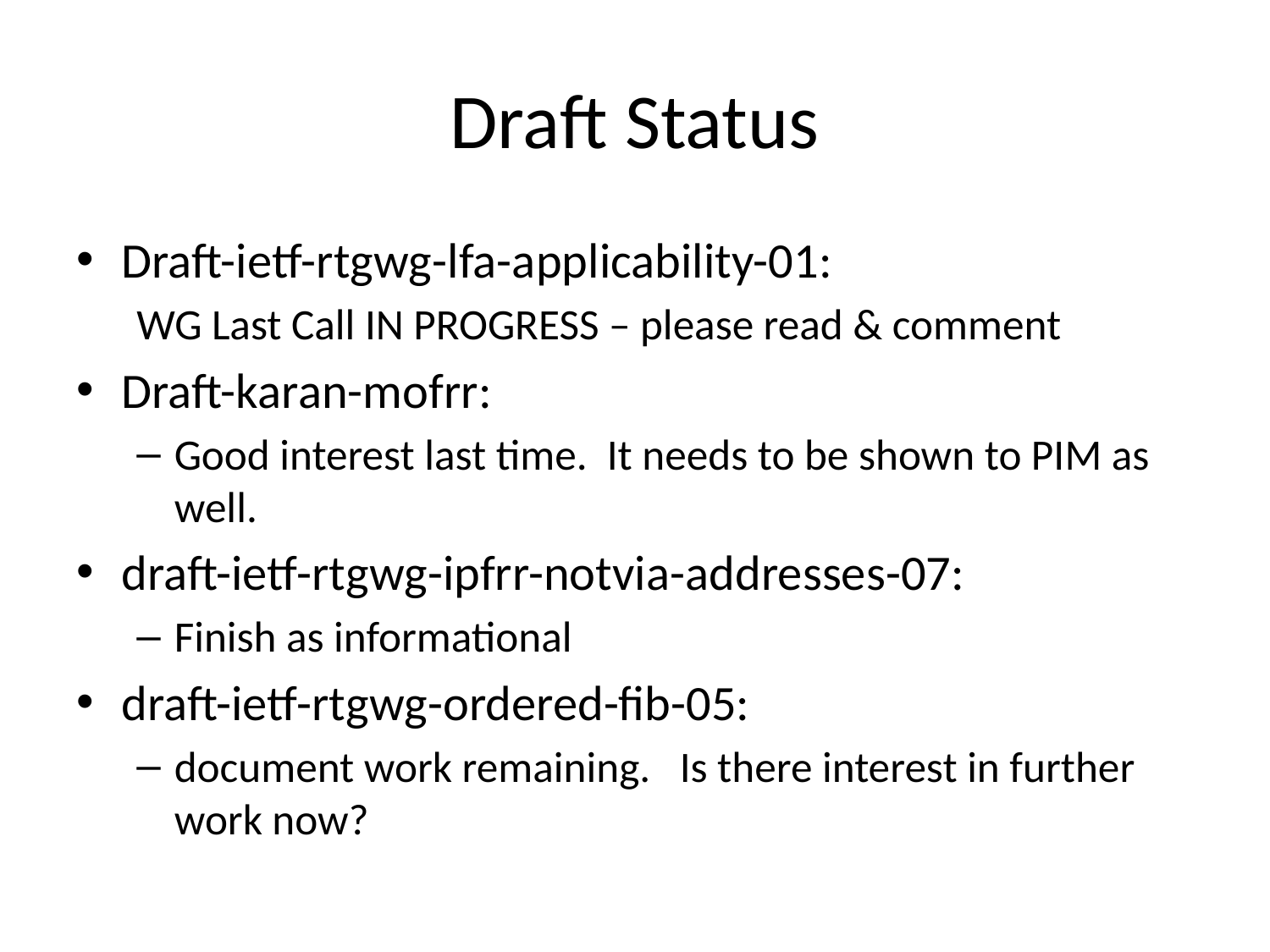

# Draft Status
Draft-ietf-rtgwg-lfa-applicability-01:
WG Last Call IN PROGRESS – please read & comment
Draft-karan-mofrr:
Good interest last time.  It needs to be shown to PIM as well.
draft-ietf-rtgwg-ipfrr-notvia-addresses-07:
Finish as informational
draft-ietf-rtgwg-ordered-fib-05:
document work remaining.   Is there interest in further work now?